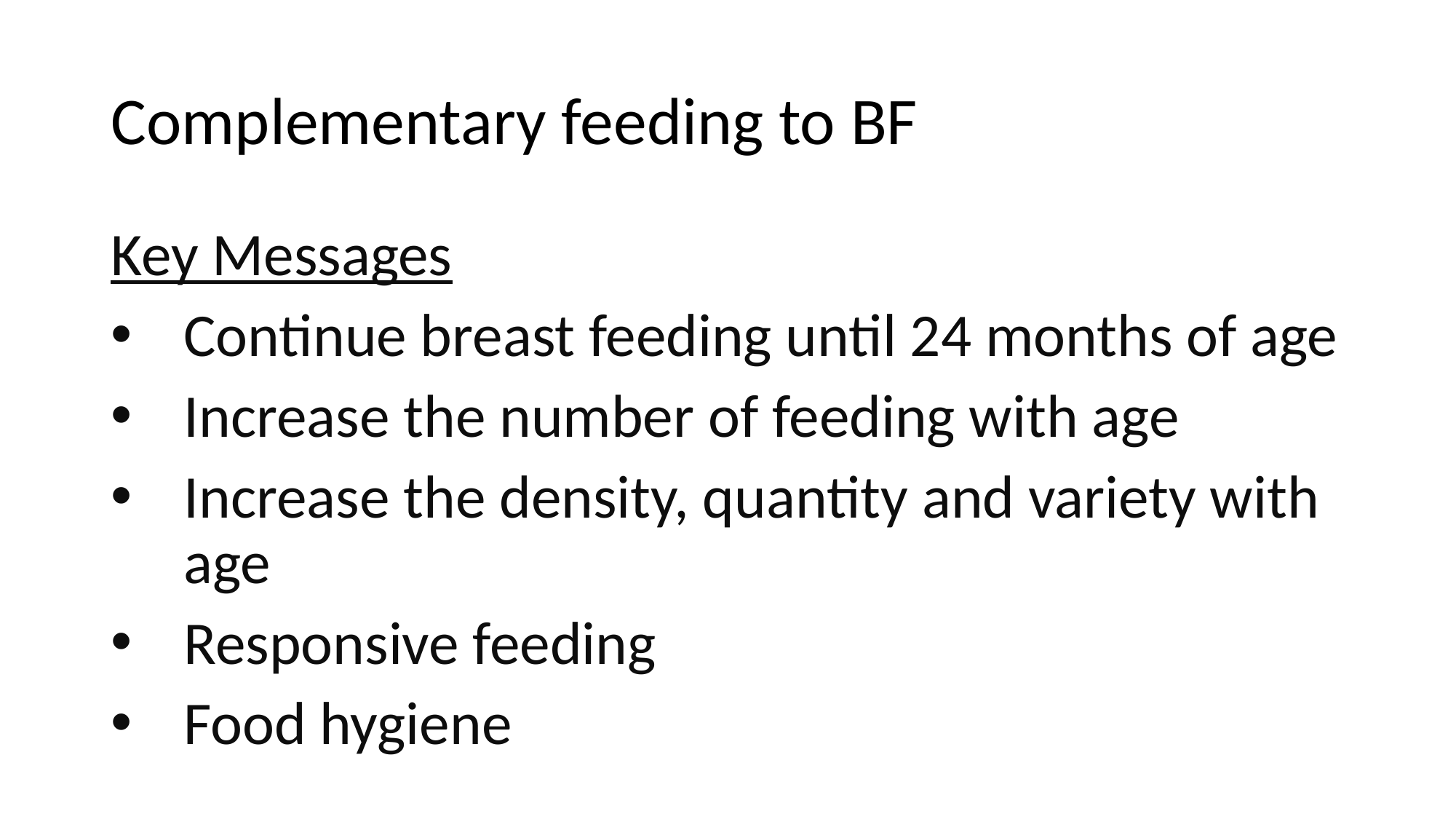

# Complementary feeding to BF
Key Messages
Continue breast feeding until 24 months of age
Increase the number of feeding with age
Increase the density, quantity and variety with age
Responsive feeding
Food hygiene

ayenew.n(bsc,fellow of mph human nutrtion)
23